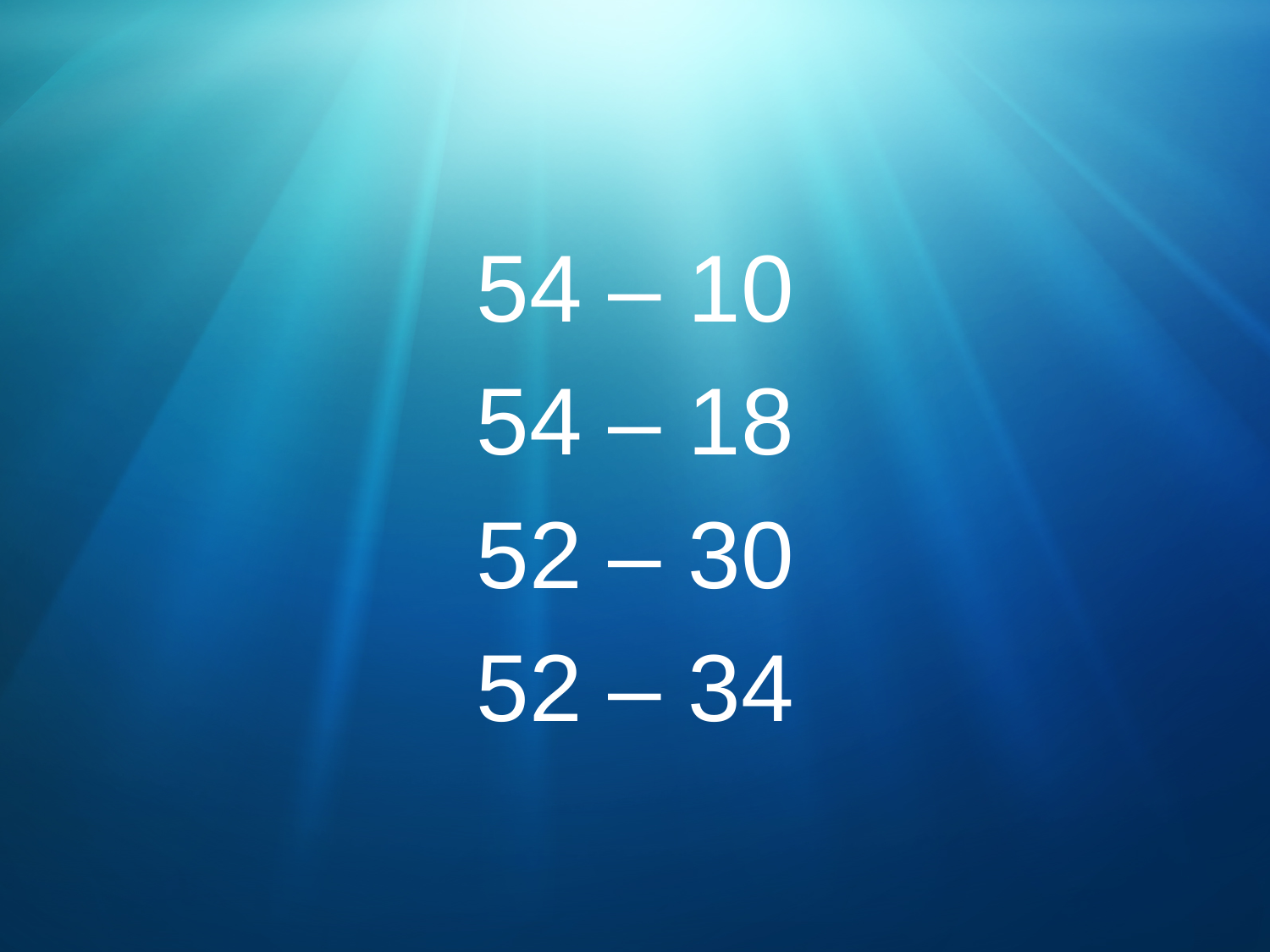

54 – 10
54 – 18
52 – 30
52 – 34